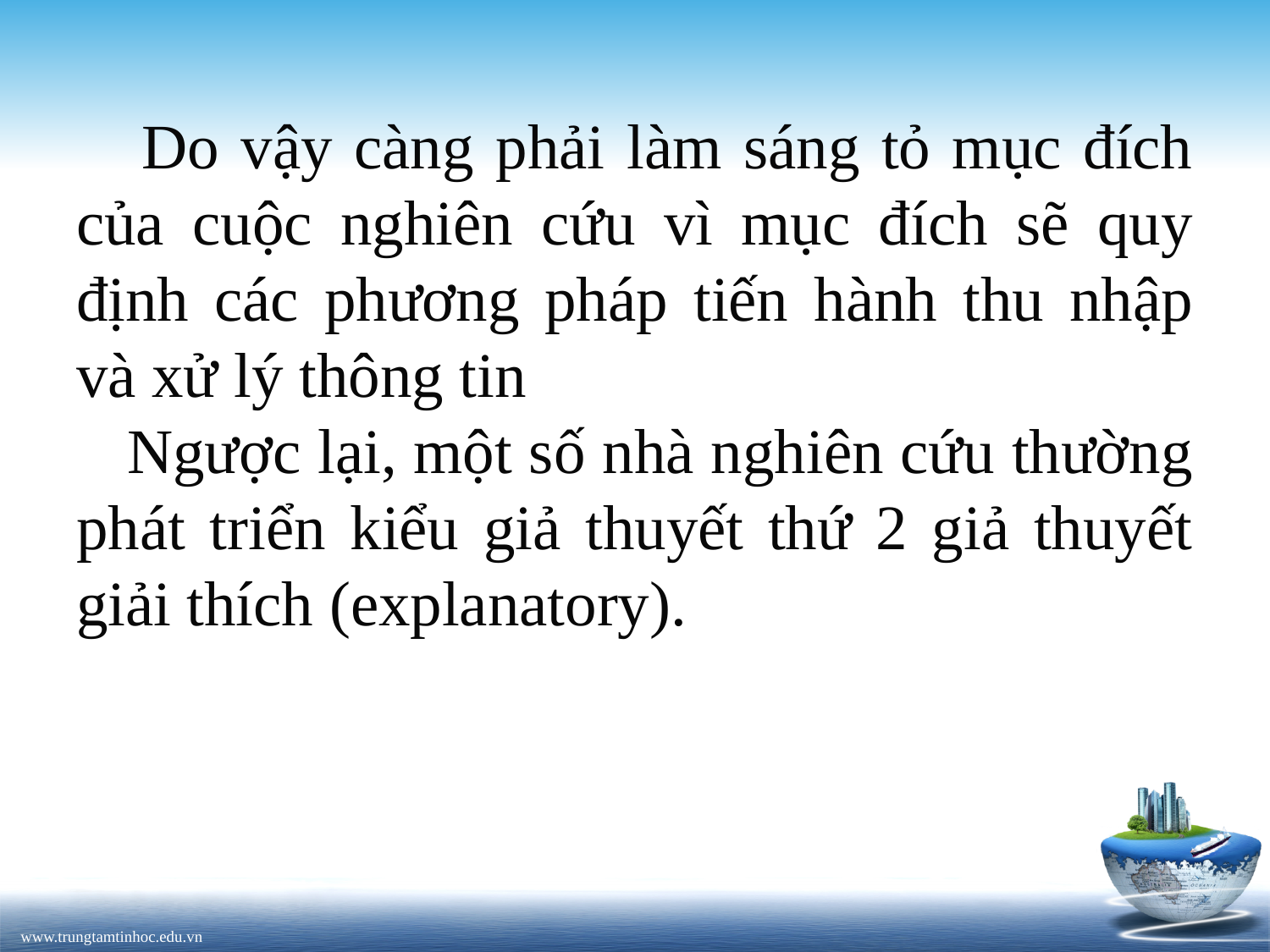

Do vậy càng phải làm sáng tỏ mục đích của cuộc nghiên cứu vì mục đích sẽ quy định các phương pháp tiến hành thu nhập và xử lý thông tin
   Ngược lại, một số nhà nghiên cứu thường phát triển kiểu giả thuyết thứ 2 giả thuyết giải thích (explanatory).